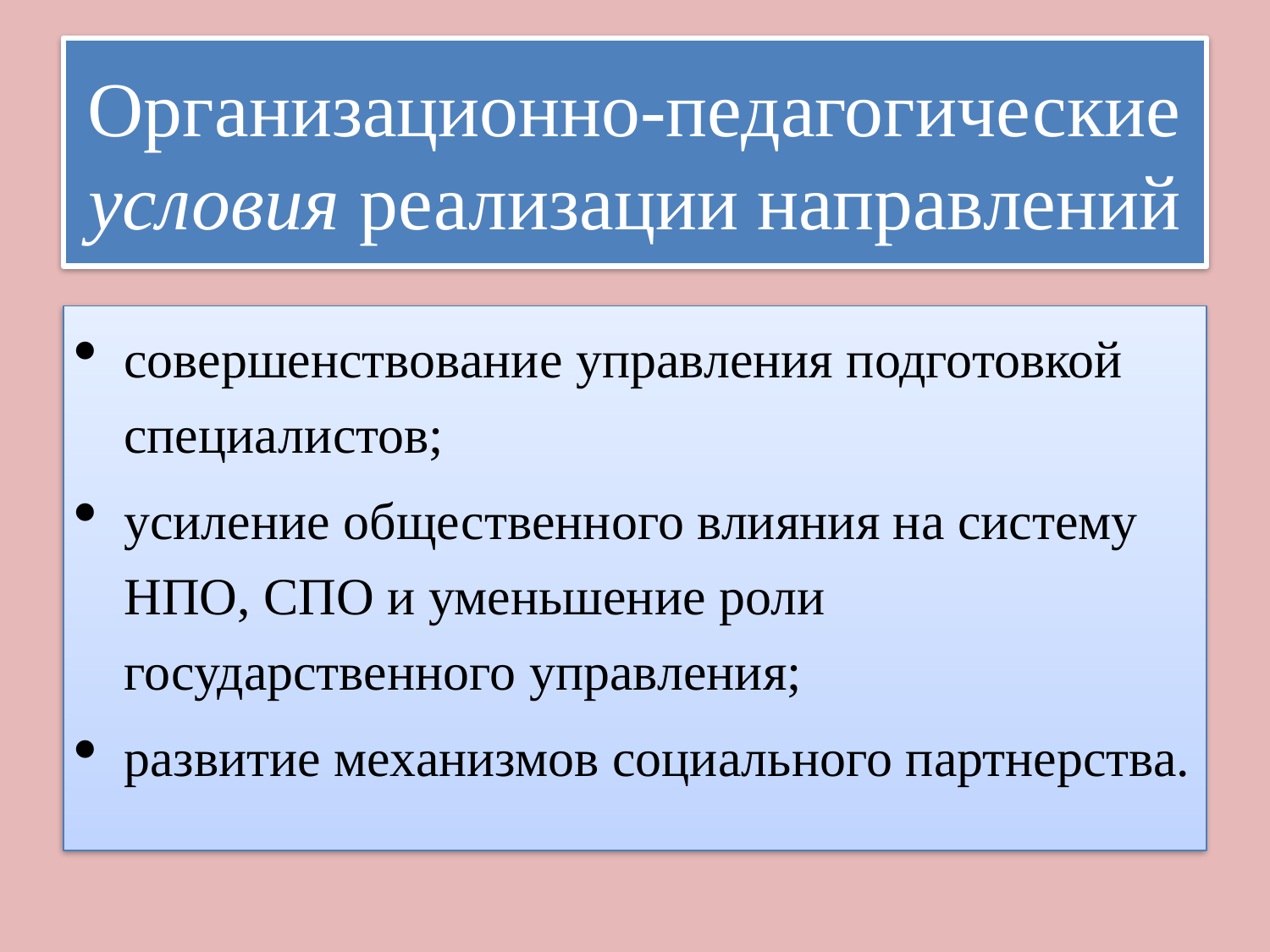

# Организационно-педагогические условия реализации направлений
совершенствование управления подготовкой специалистов;
усиление общественного влияния на систему НПО, СПО и уменьшение роли государственного управления;
развитие механизмов социального партнерства.